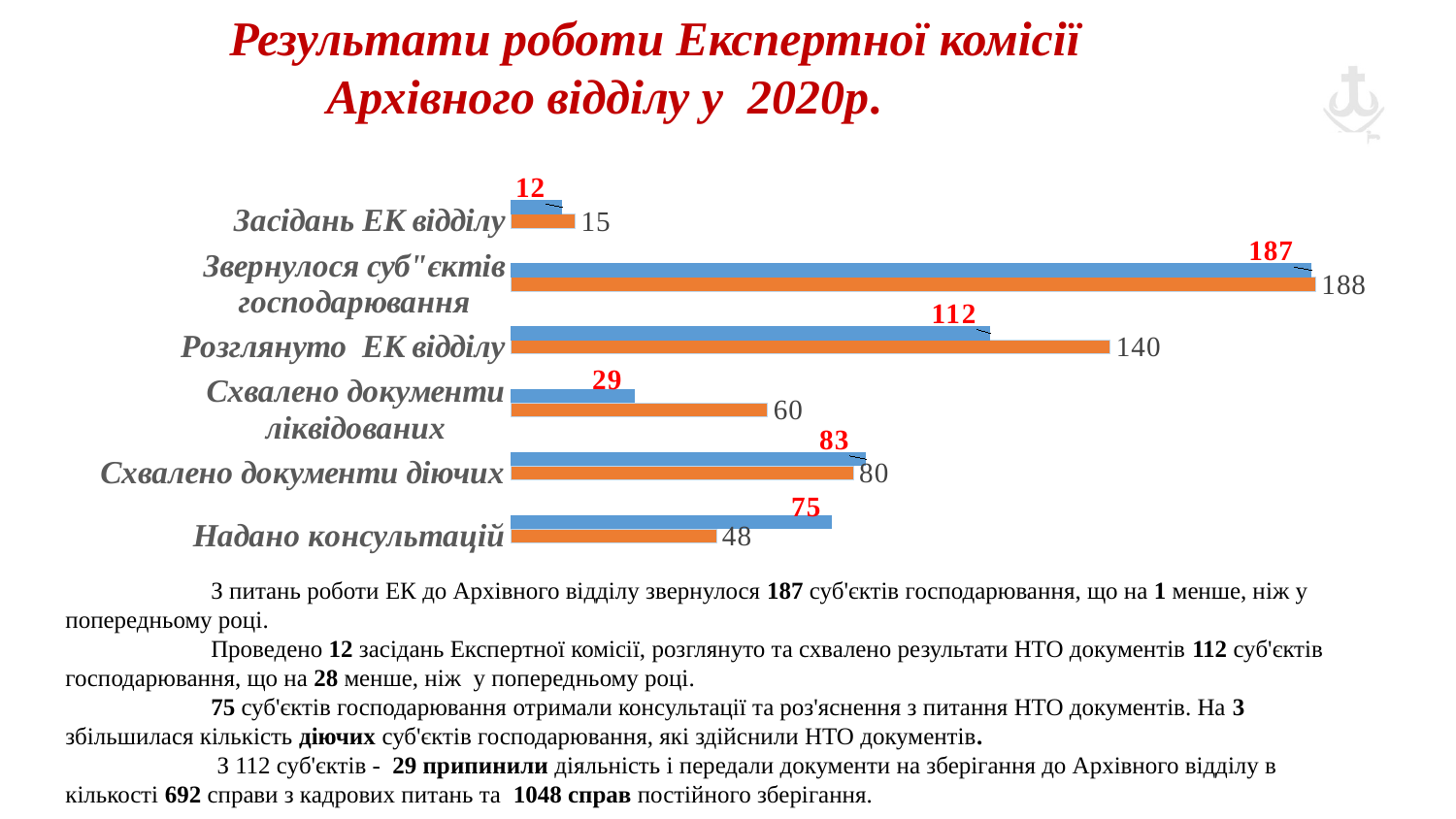

Результати роботи Експертної комісії
        Архівного відділу у  2020р.

### Chart

| Category | Стовпець2 | 2019 | 2020 |
|---|---|---|---|
| Надано консультацій | None | 48.0 | 75.0 |
| Схвалено документи діючих | None | 80.0 | 83.0 |
| Схвалено документи ліквідованих | None | 60.0 | 29.0 |
| Розглянуто  ЕК відділу | None | 140.0 | 112.0 |
| Звернулося суб"єктів господарювання | None | 188.0 | 187.0 |
| Засідань ЕК відділу | None | 15.0 | 12.0 |
Текст слайда
	З питань роботи ЕК до Архівного відділу звернулося 187 суб'єктів господарювання, що на 1 менше, ніж у попередньому році.
	Проведено 12 засідань Експертної комісії, розглянуто та схвалено результати НТО документів 112 суб'єктів господарювання, що на 28 менше, ніж  у попередньому році.
	75 суб'єктів господарювання отримали консультації та роз'яснення з питання НТО документів. На 3 збільшилася кількість діючих суб'єктів господарювання, які здійснили НТО документів.
	 З 112 суб'єктів -  29 припинили діяльність і передали документи на зберігання до Архівного відділу в кількості 692 справи з кадрових питань та  1048 справ постійного зберігання.